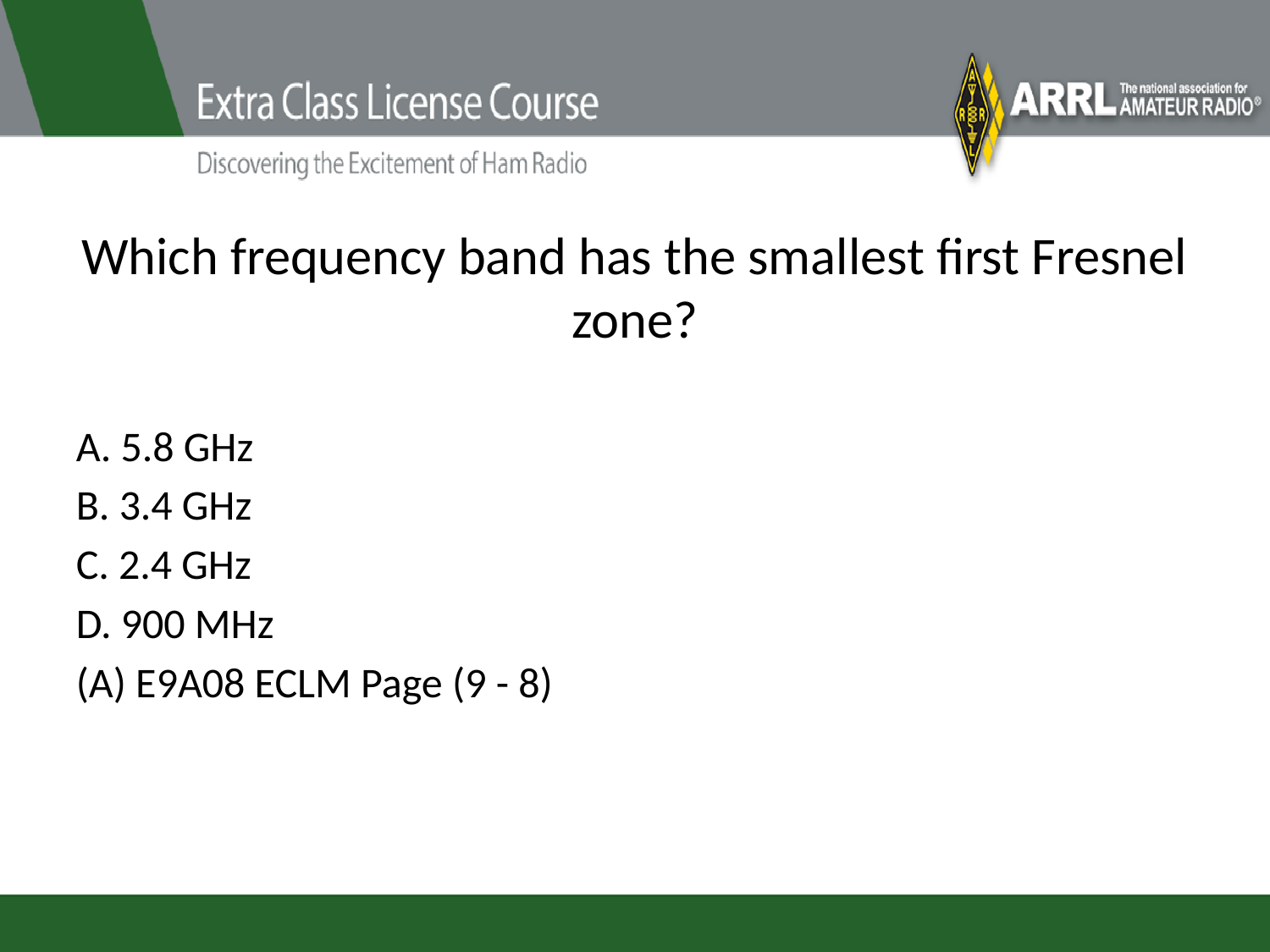

# Which frequency band has the smallest first Fresnel zone?
A. 5.8 GHz
B. 3.4 GHz
C. 2.4 GHz
D. 900 MHz
(A) E9A08 ECLM Page (9 - 8)